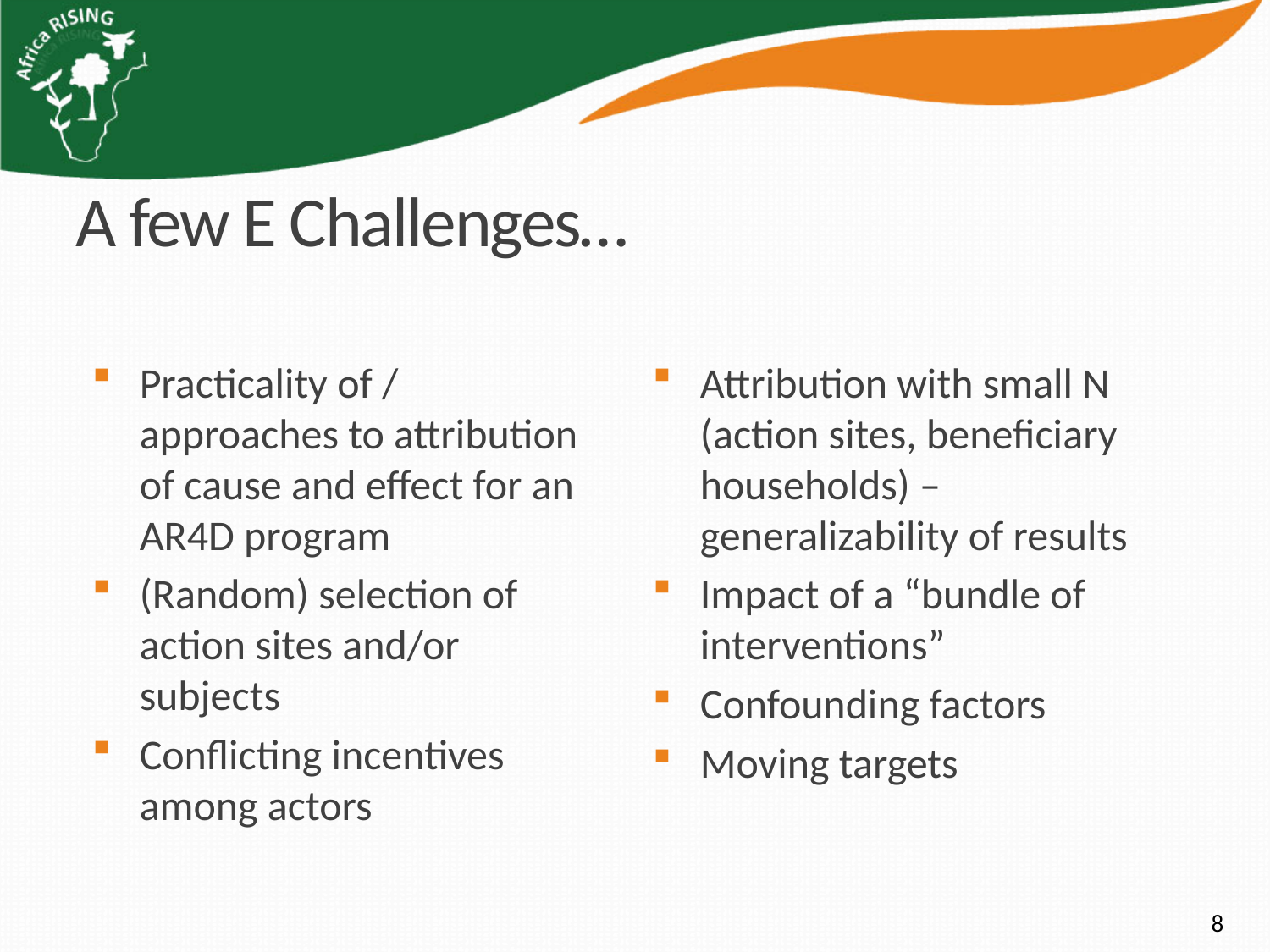

# A few E Challenges…
Practicality of / approaches to attribution of cause and effect for an AR4D program
(Random) selection of action sites and/or subjects
Conflicting incentives among actors
Attribution with small N (action sites, beneficiary households) – generalizability of results
Impact of a “bundle of interventions”
Confounding factors
Moving targets
8